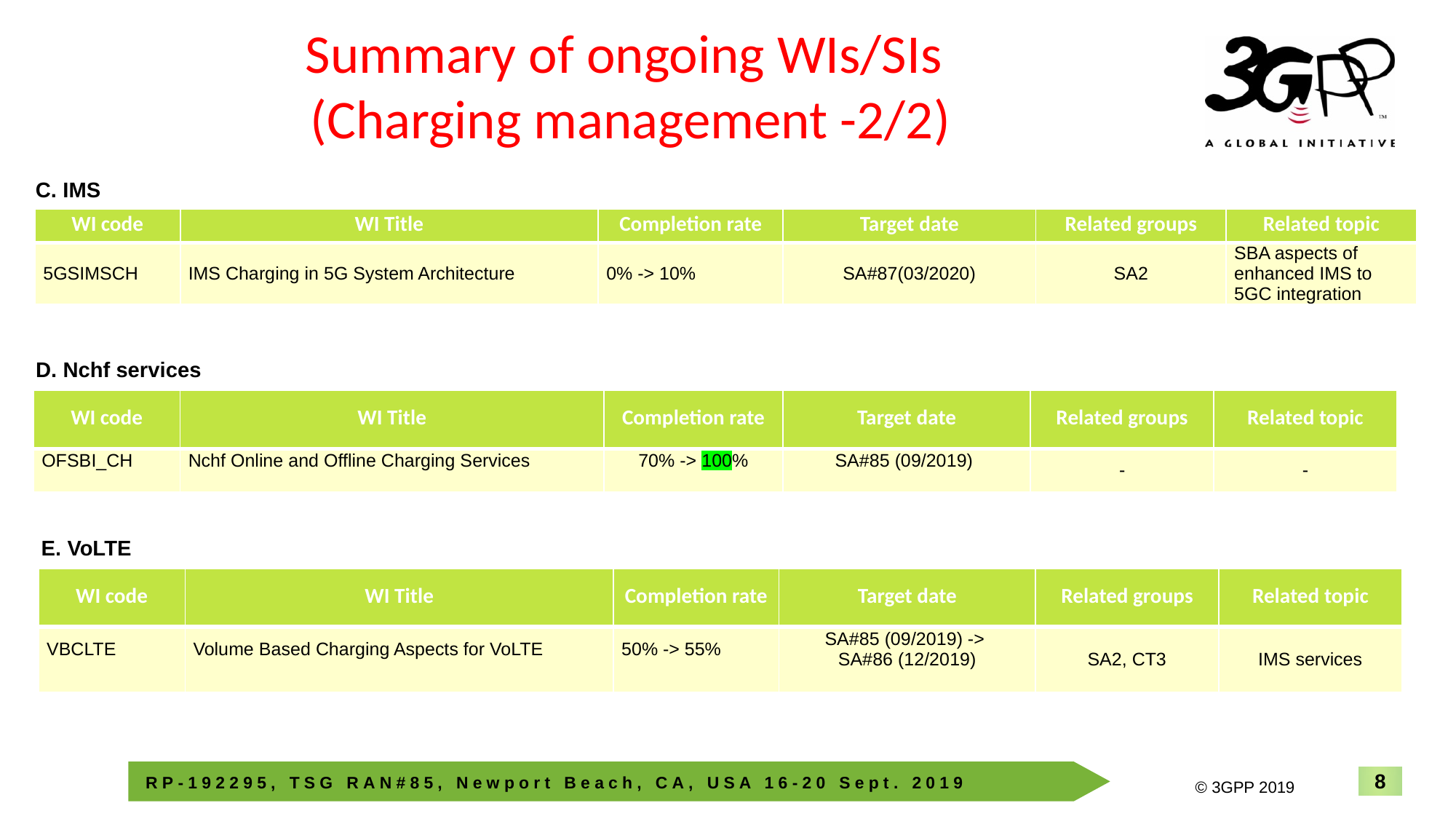

# Summary of ongoing WIs/SIs (Charging management -2/2)
C. IMS
| WI code | WI Title | Completion rate | Target date | Related groups | Related topic |
| --- | --- | --- | --- | --- | --- |
| 5GSIMSCH | IMS Charging in 5G System Architecture | 0% -> 10% | SA#87(03/2020) | SA2 | SBA aspects of enhanced IMS to 5GC integration |
D. Nchf services
| WI code | WI Title | Completion rate | Target date | Related groups | Related topic |
| --- | --- | --- | --- | --- | --- |
| OFSBI\_CH | Nchf Online and Offline Charging Services | 70% -> 100% | SA#85 (09/2019) | - | - |
E. VoLTE
| WI code | WI Title | Completion rate | Target date | Related groups | Related topic |
| --- | --- | --- | --- | --- | --- |
| VBCLTE | Volume Based Charging Aspects for VoLTE | 50% -> 55% | SA#85 (09/2019) -> SA#86 (12/2019) | SA2, CT3 | IMS services |